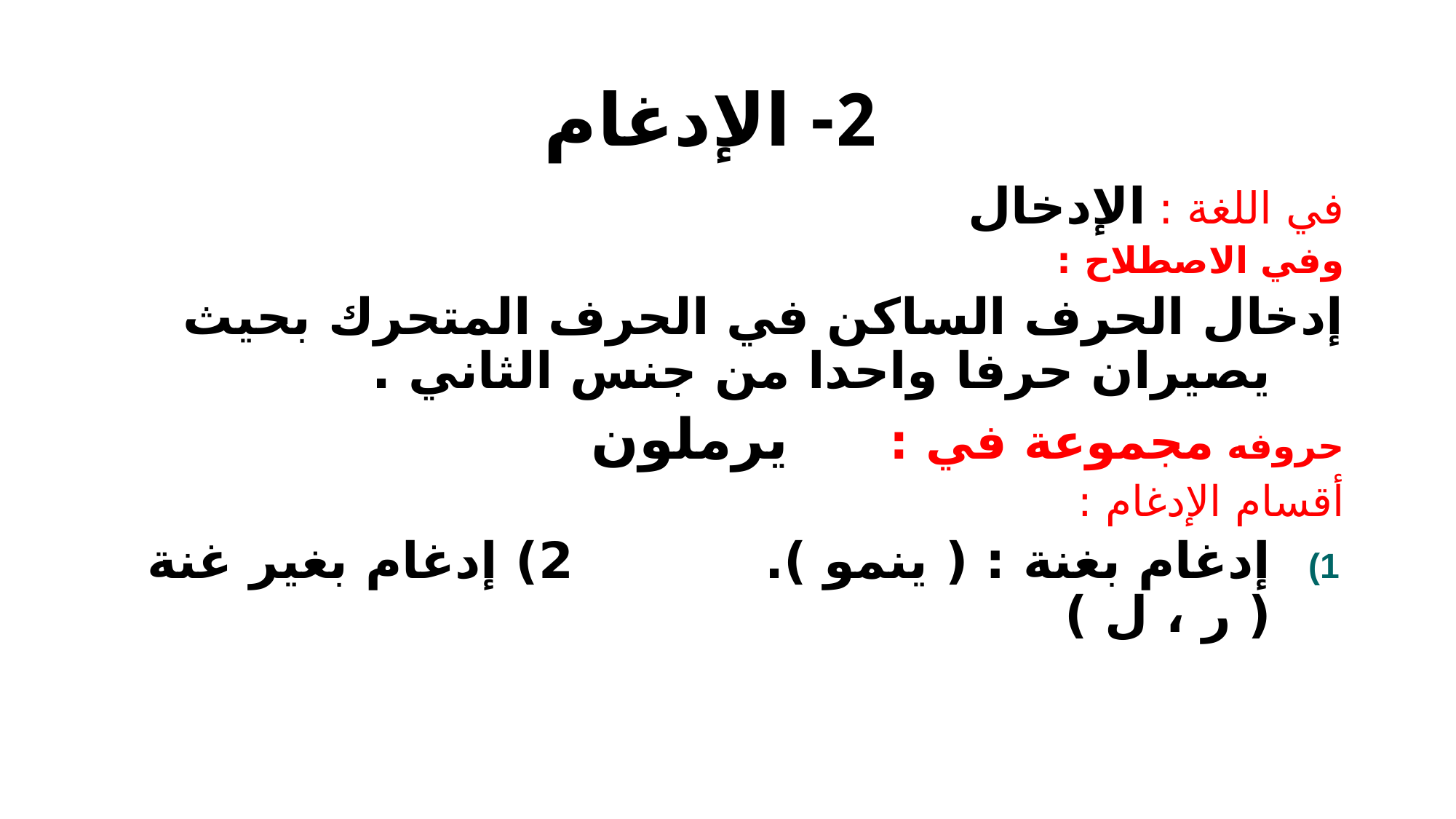

# 2- الإدغام
في اللغة : الإدخال
وفي الاصطلاح :
إدخال الحرف الساكن في الحرف المتحرك بحيث يصيران حرفا واحدا من جنس الثاني .
حروفه مجموعة في :      يرملون
أقسام الإدغام :
إدغام بغنة : ( ينمو ).           2) إدغام بغير غنة ( ر ، ل )